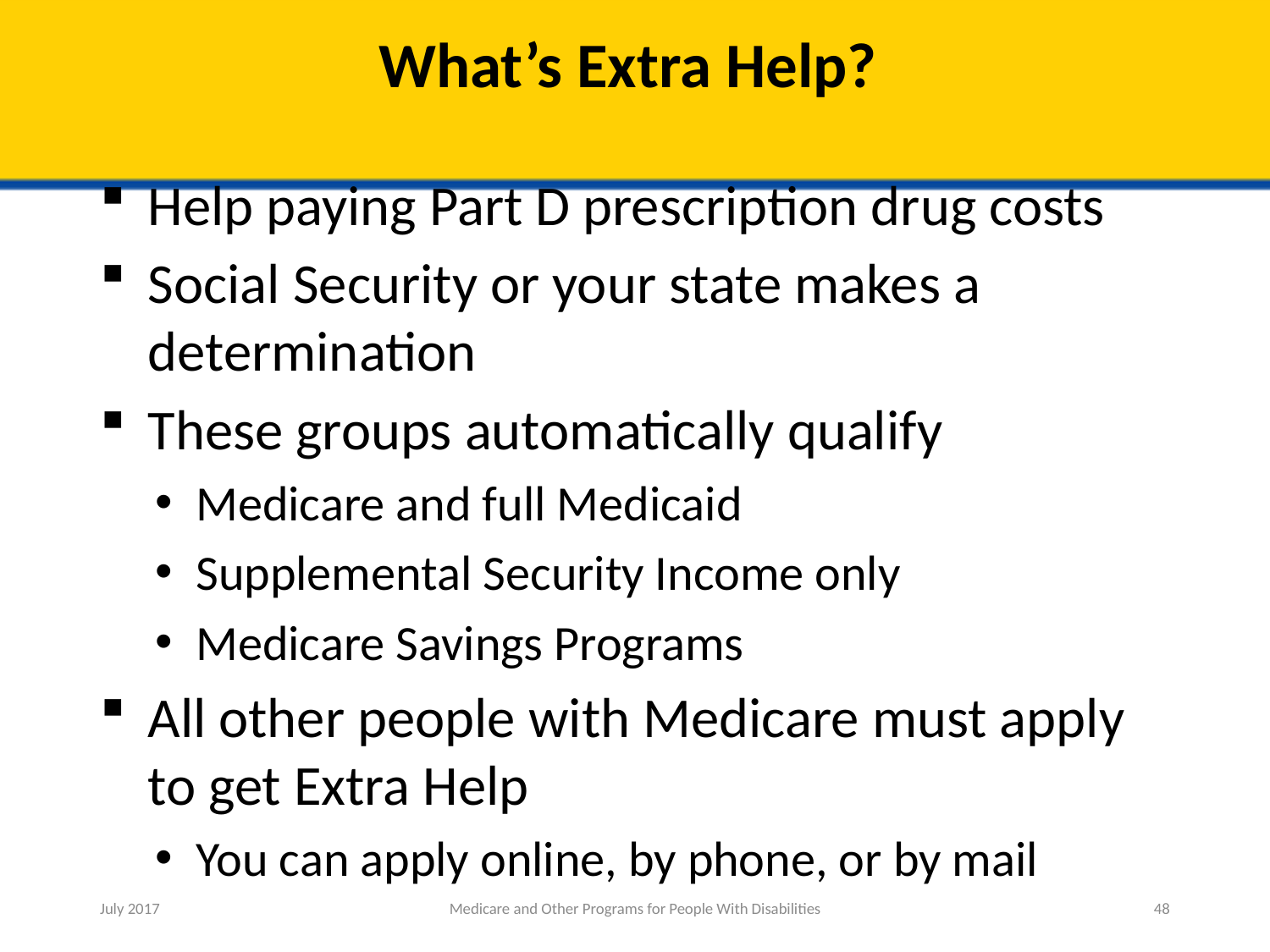

# What’s Extra Help?
Help paying Part D prescription drug costs
Social Security or your state makes a determination
These groups automatically qualify
Medicare and full Medicaid
Supplemental Security Income only
Medicare Savings Programs
All other people with Medicare must apply to get Extra Help
You can apply online, by phone, or by mail

July 2017
Medicare and Other Programs for People With Disabilities
48